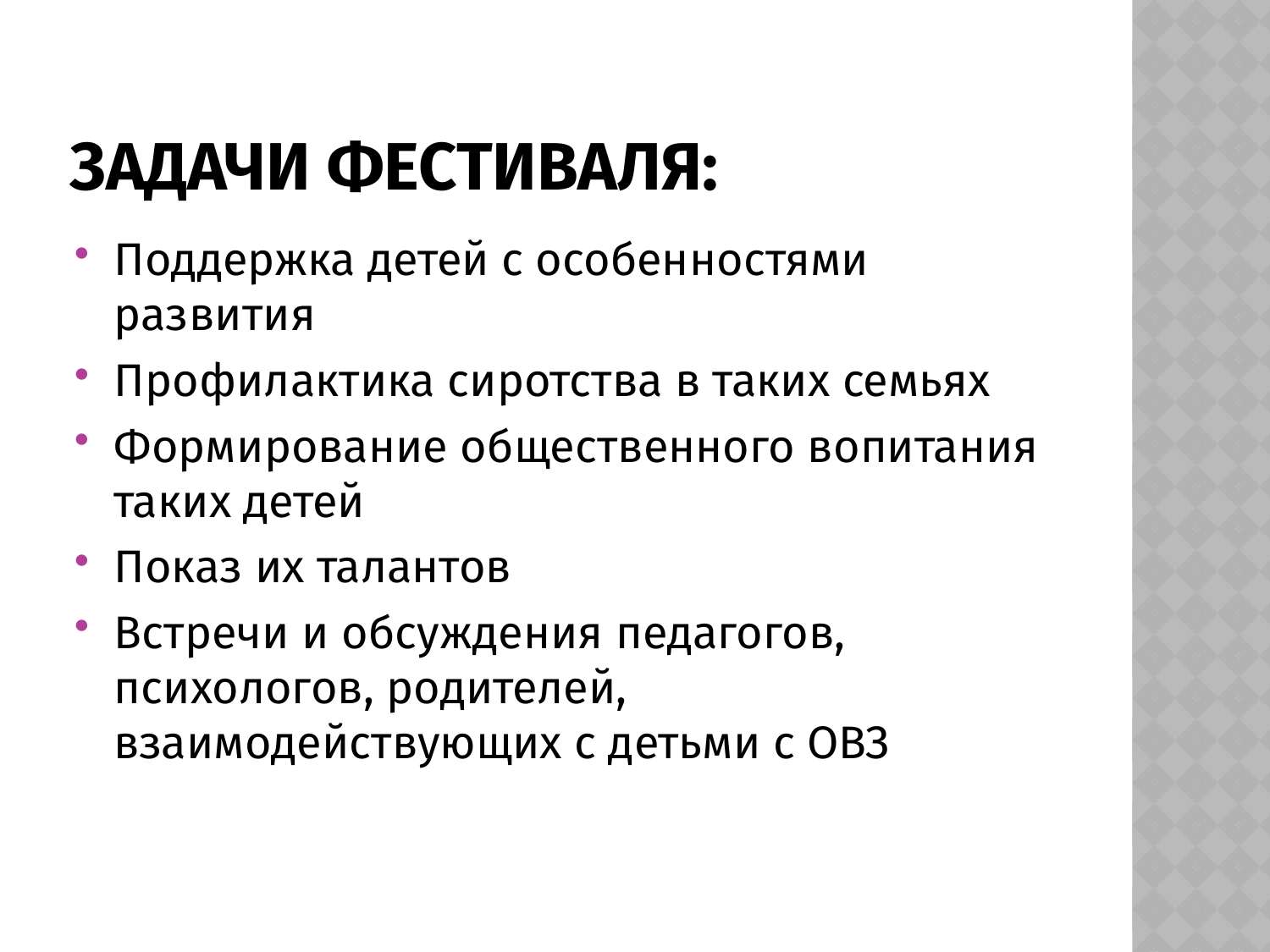

# Задачи фестиваля:
Поддержка детей с особенностями развития
Профилактика сиротства в таких семьях
Формирование общественного вопитания таких детей
Показ их талантов
Встречи и обсуждения педагогов, психологов, родителей, взаимодействующих с детьми с ОВЗ